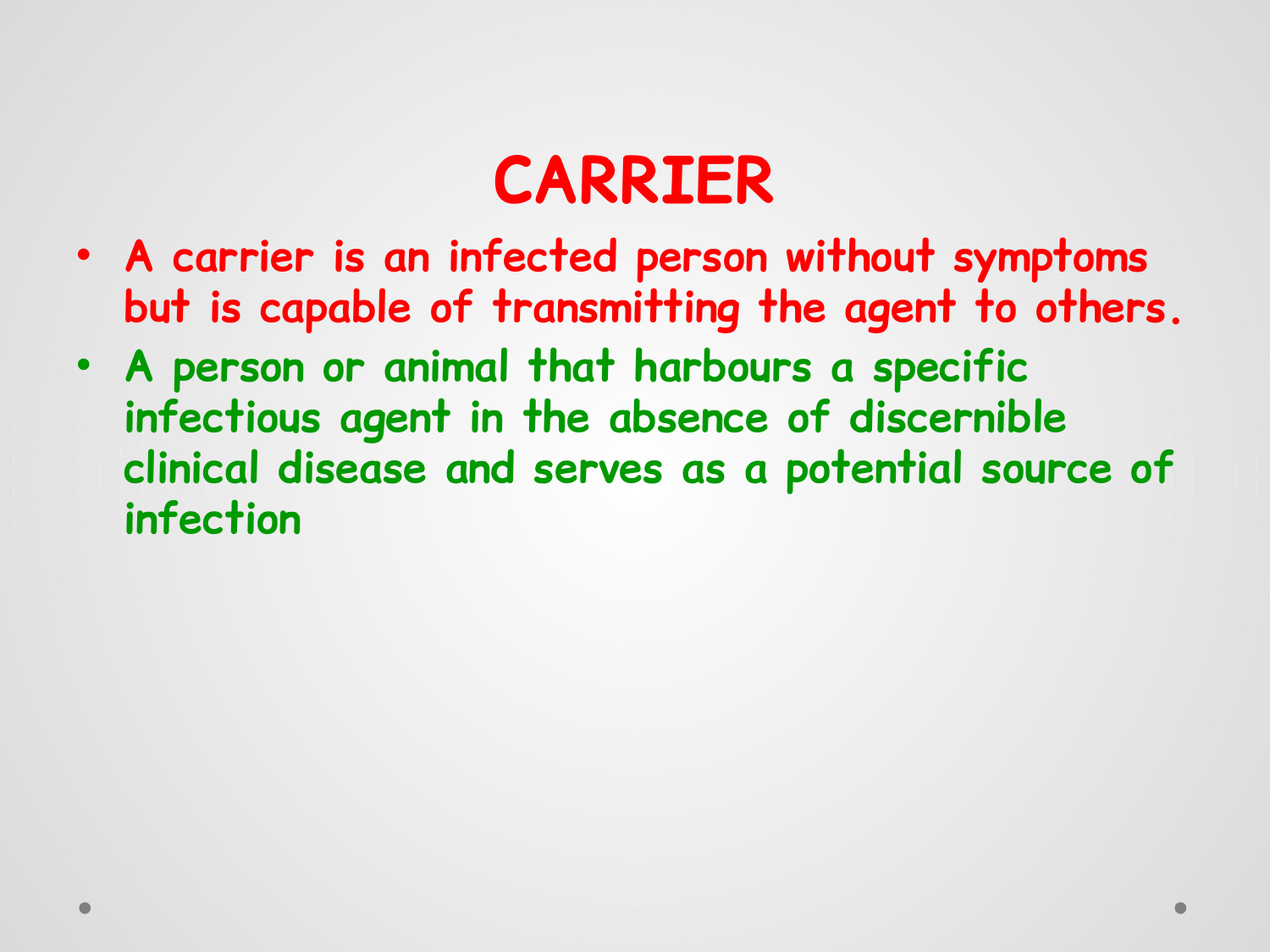

# CARRIER
A carrier is an infected person without symptoms but is capable of transmitting the agent to others.
A person or animal that harbours a specific infectious agent in the absence of discernible clinical disease and serves as a potential source of infection